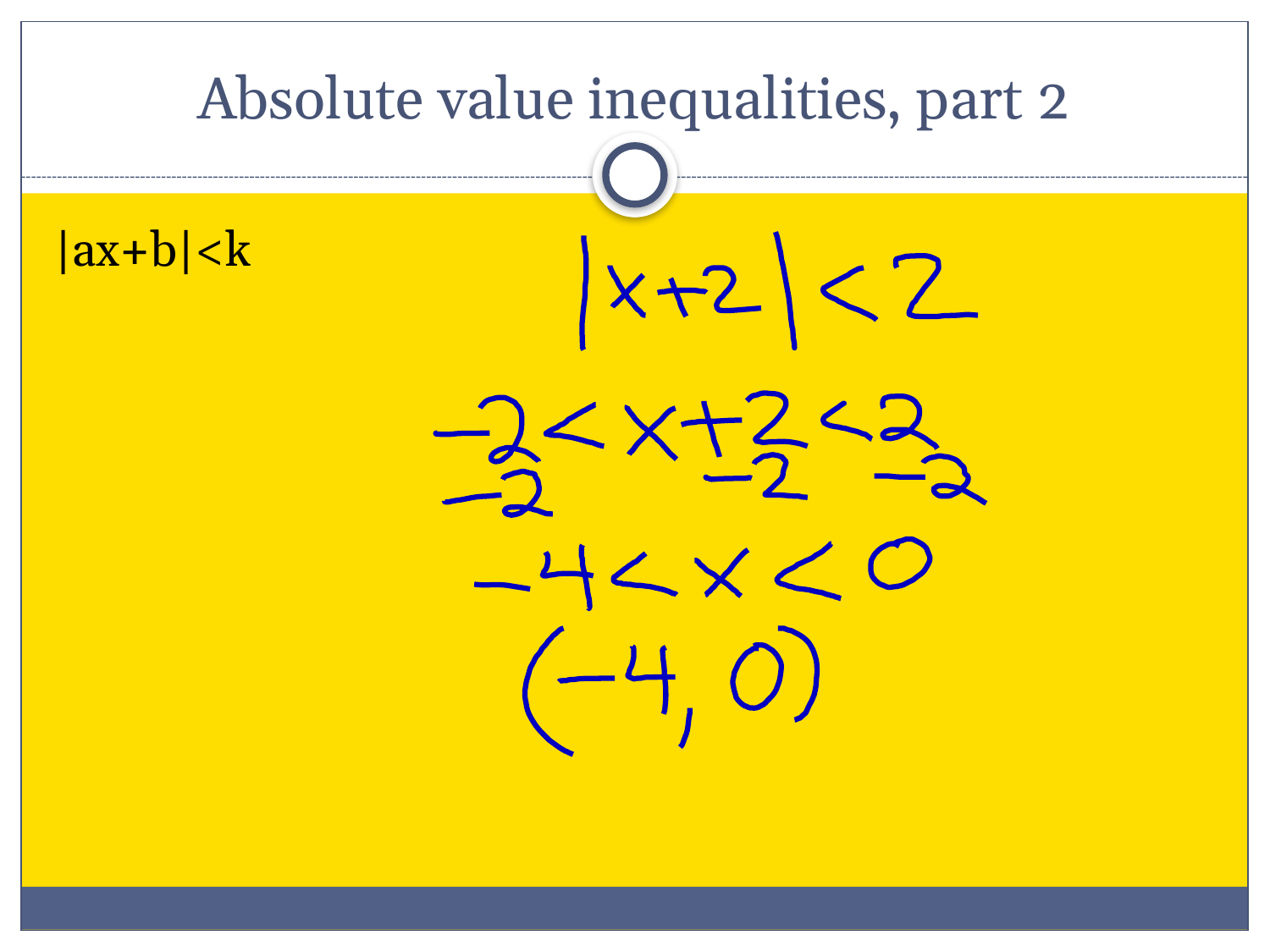

# Absolute value inequalities, part 2
|ax+b|<k